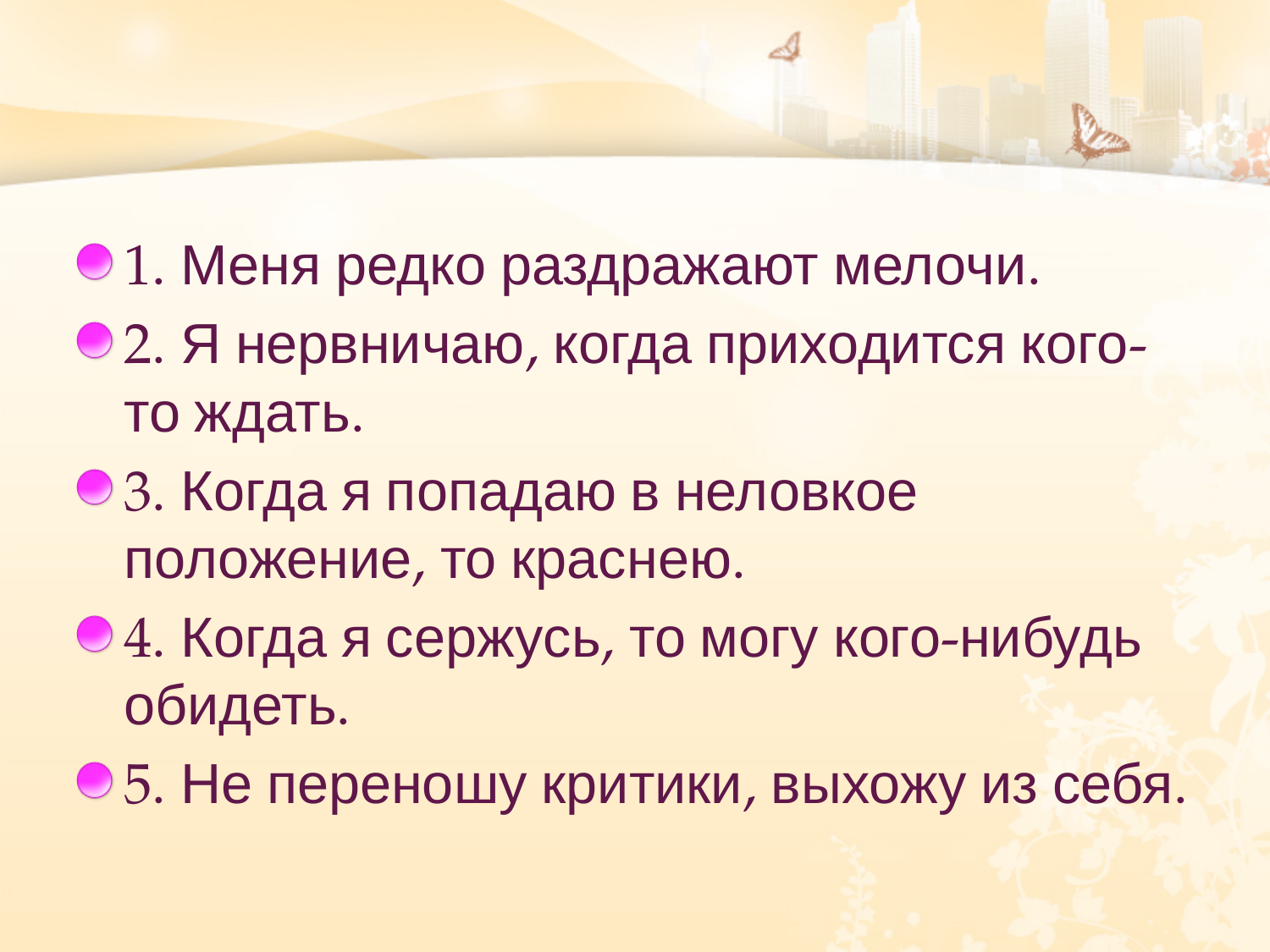

#
1. Меня редко раздражают мелочи.
2. Я нервничаю, когда приходится кого-то ждать.
3. Когда я попадаю в неловкое положение, то краснею.
4. Когда я сержусь, то могу кого-нибудь обидеть.
5. Не переношу критики, выхожу из себя.